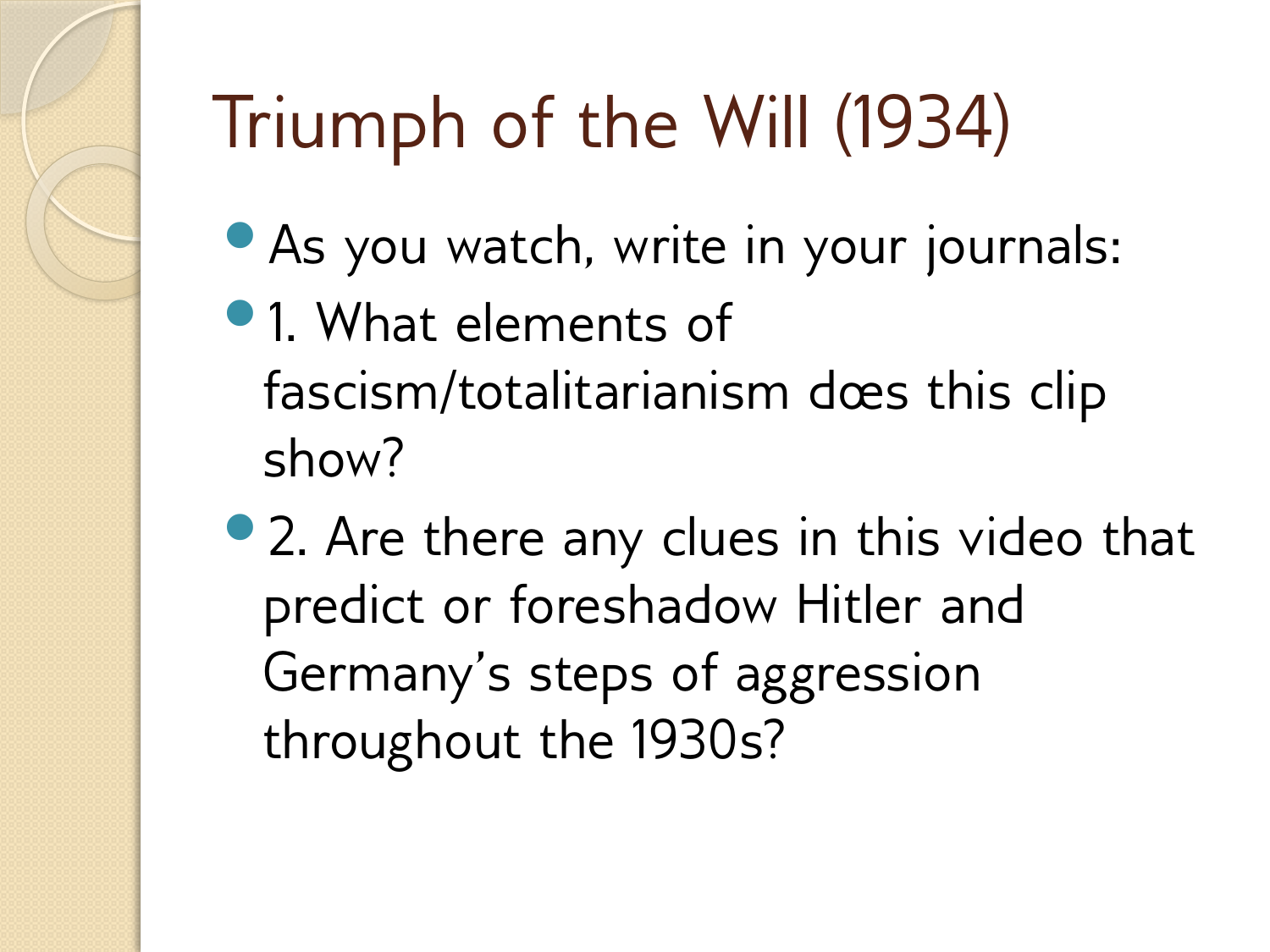

# Triumph of the Will (1934)
As you watch, write in your journals:
1. What elements of fascism/totalitarianism does this clip show?
2. Are there any clues in this video that predict or foreshadow Hitler and Germany’s steps of aggression throughout the 1930s?